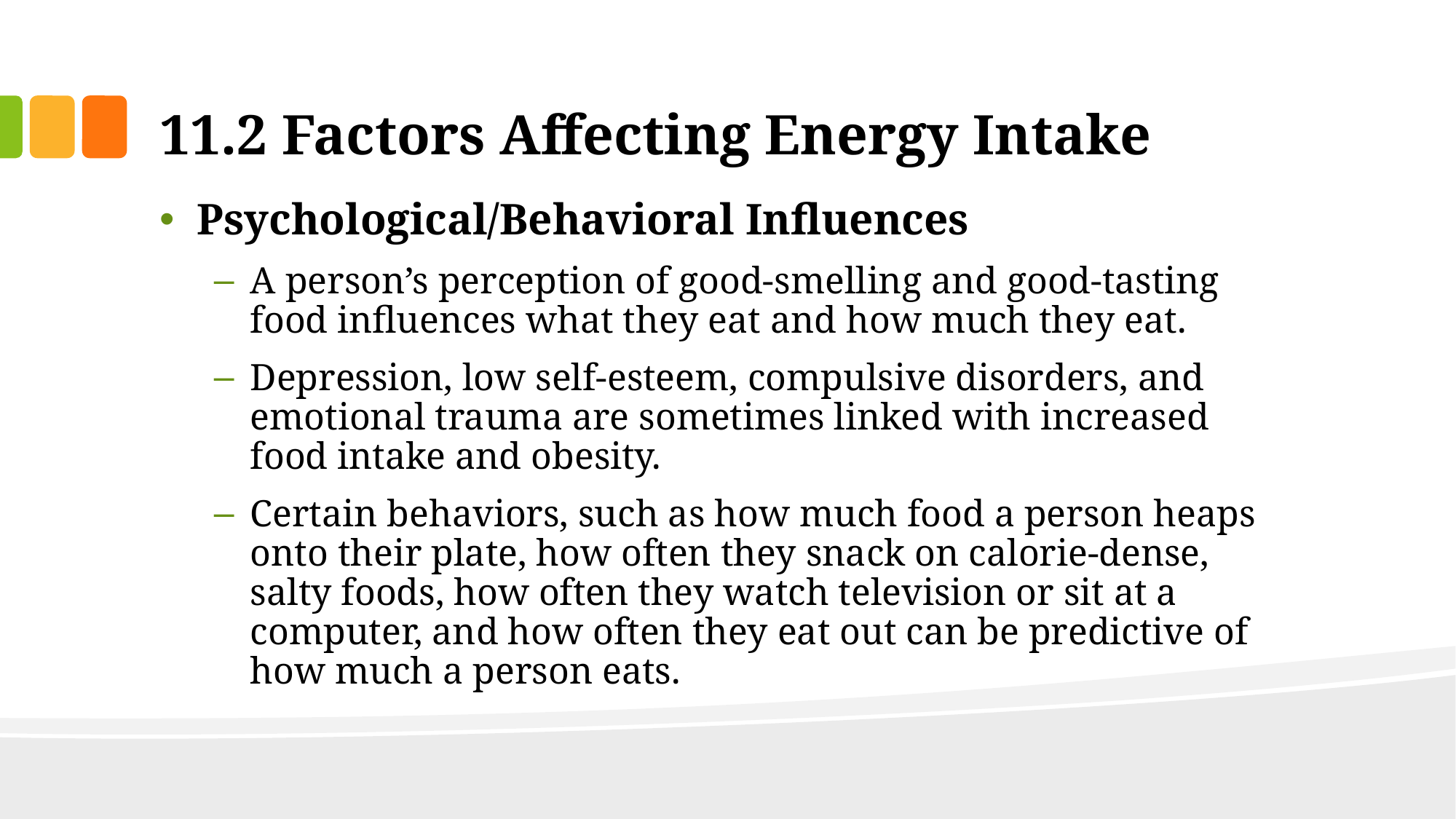

# 11.2 Factors Affecting Energy Intake
Psychological/Behavioral Influences
A person’s perception of good-smelling and good-tasting food influences what they eat and how much they eat.
Depression, low self-esteem, compulsive disorders, and emotional trauma are sometimes linked with increased food intake and obesity.
Certain behaviors, such as how much food a person heaps onto their plate, how often they snack on calorie-dense, salty foods, how often they watch television or sit at a computer, and how often they eat out can be predictive of how much a person eats.